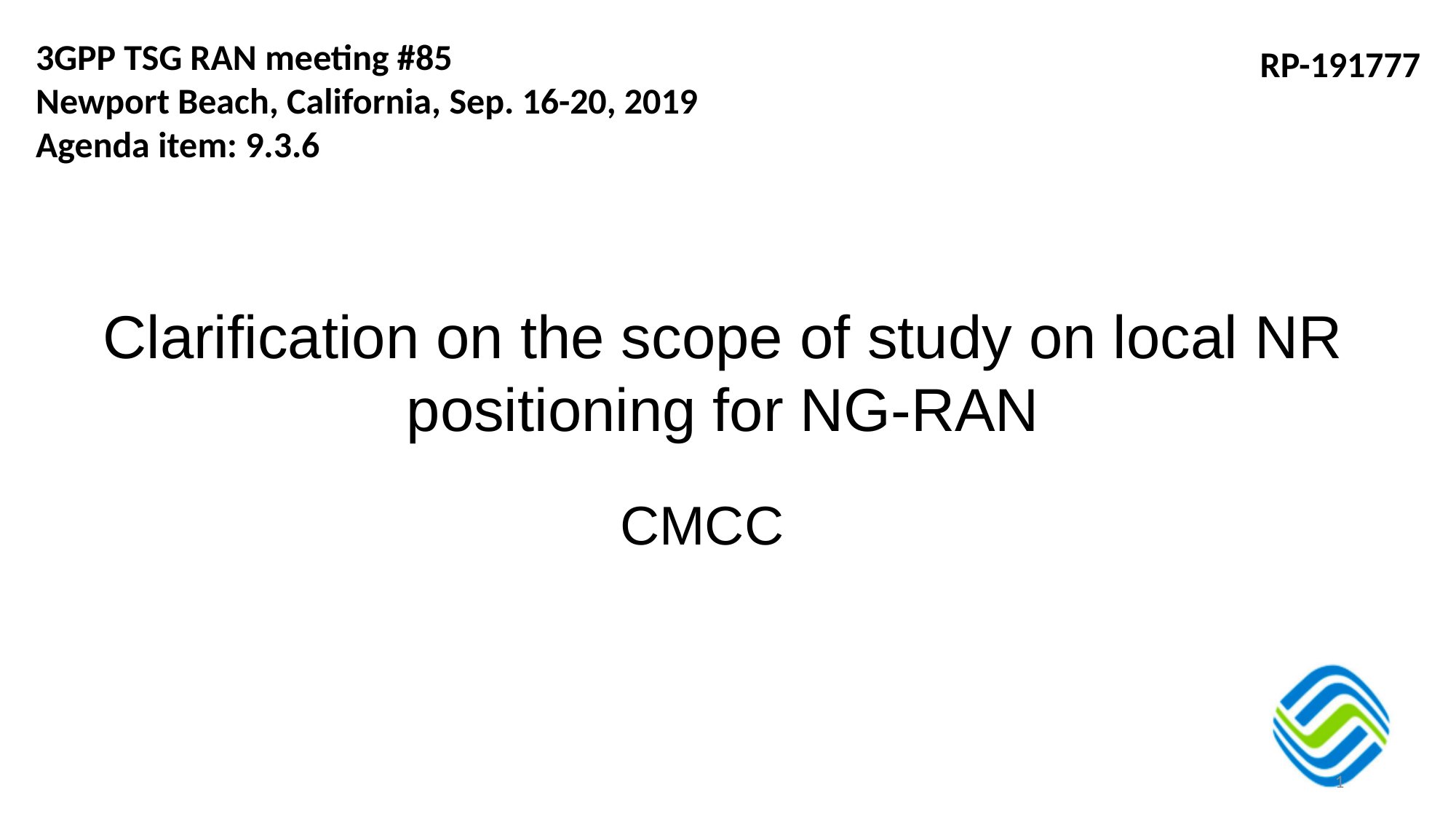

3GPP TSG RAN meeting #85
Newport Beach, California, Sep. 16-20, 2019
Agenda item: 9.3.6
RP-191777
Clarification on the scope of study on local NR positioning for NG-RAN
CMCC
1